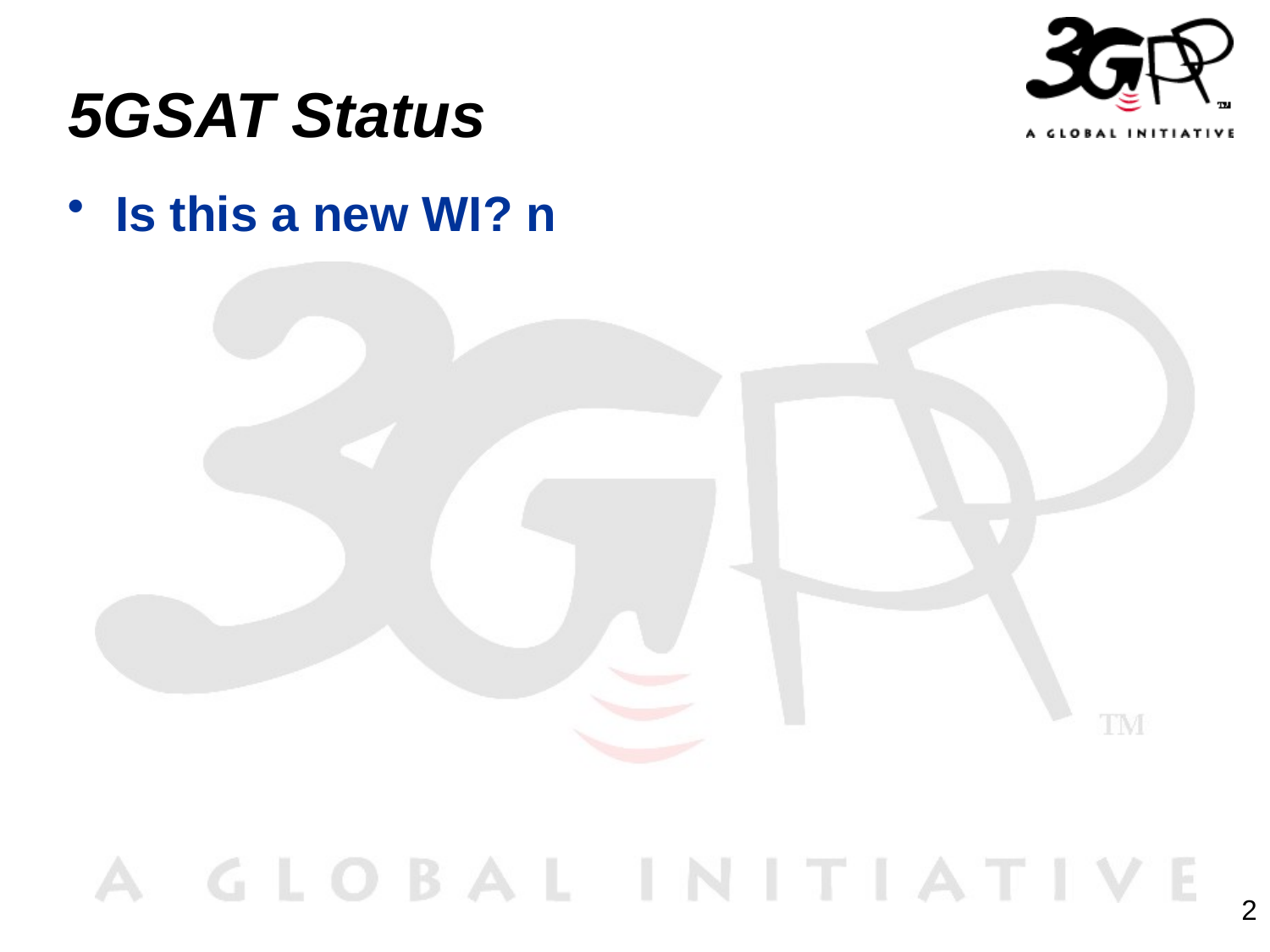

# 5GSAT Status
Is this a new WI? n

2